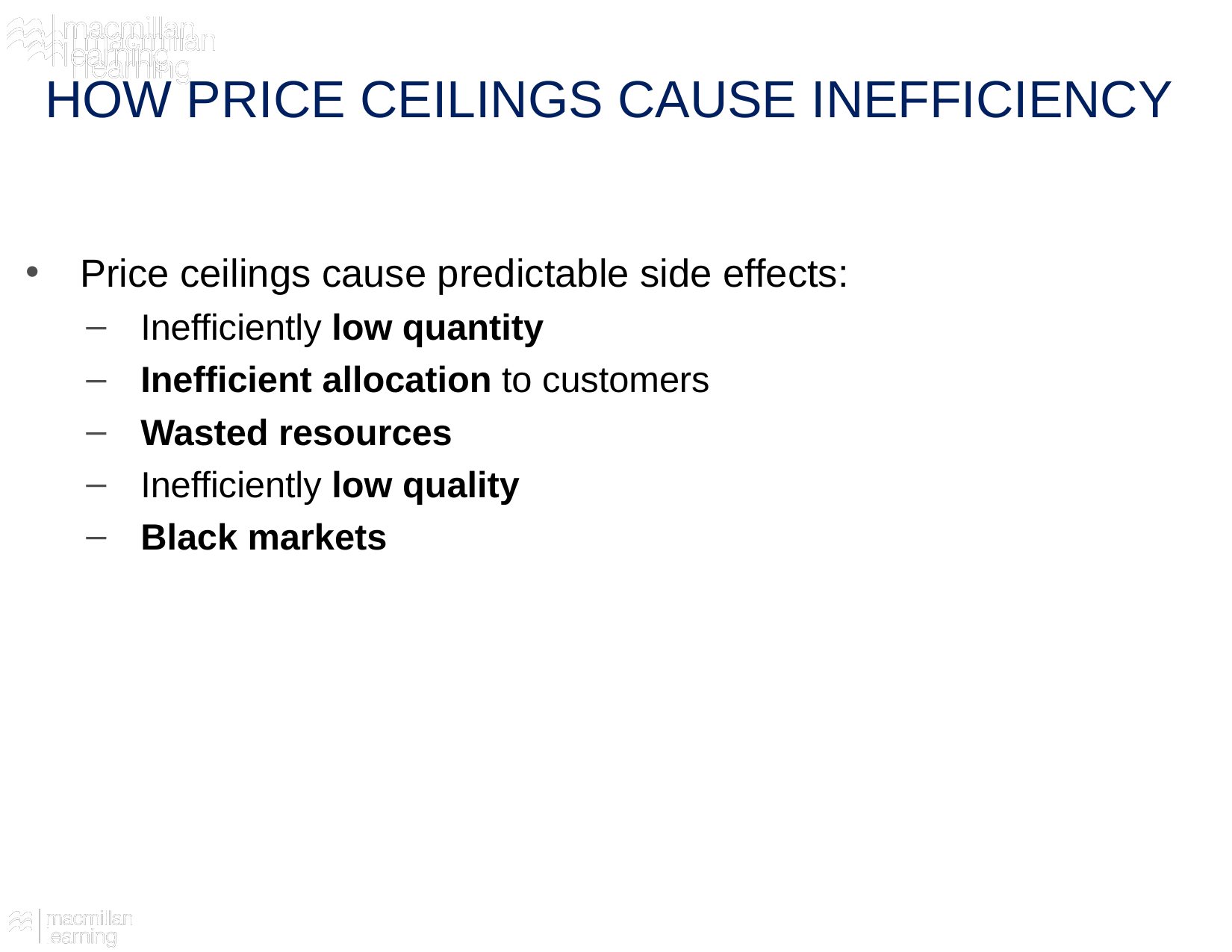

# HOW PRICE CEILINGS CAUSE INEFFICIENCY
Price ceilings cause predictable side effects:
Inefficiently low quantity
Inefficient allocation to customers
Wasted resources
Inefficiently low quality
Black markets